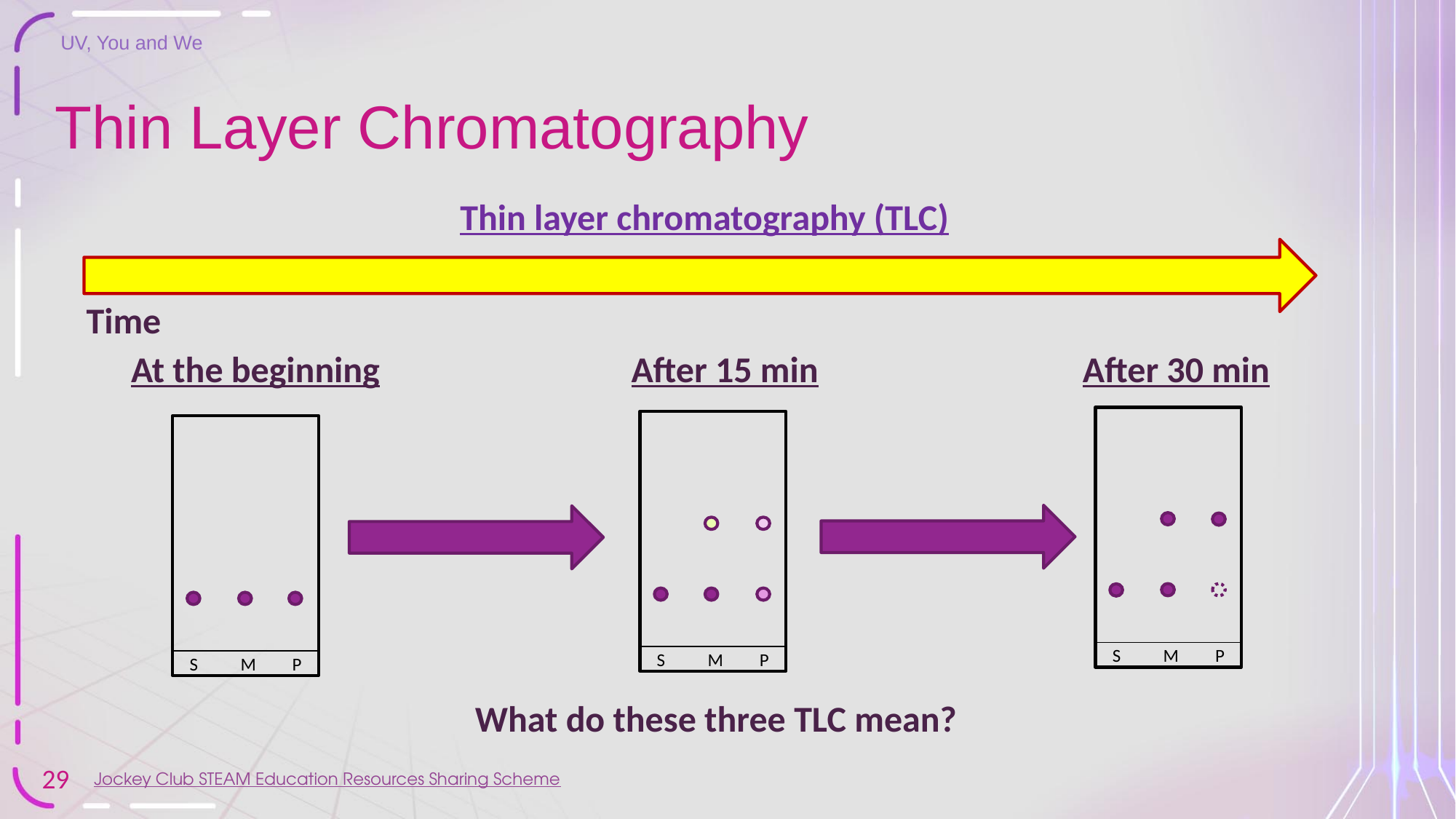

# Thin Layer Chromatography
Thin layer chromatography (TLC)

Time
At the beginning
After 15 min
After 30 min

S
M
P
S
M
P
S
M
P
What do these three TLC mean?